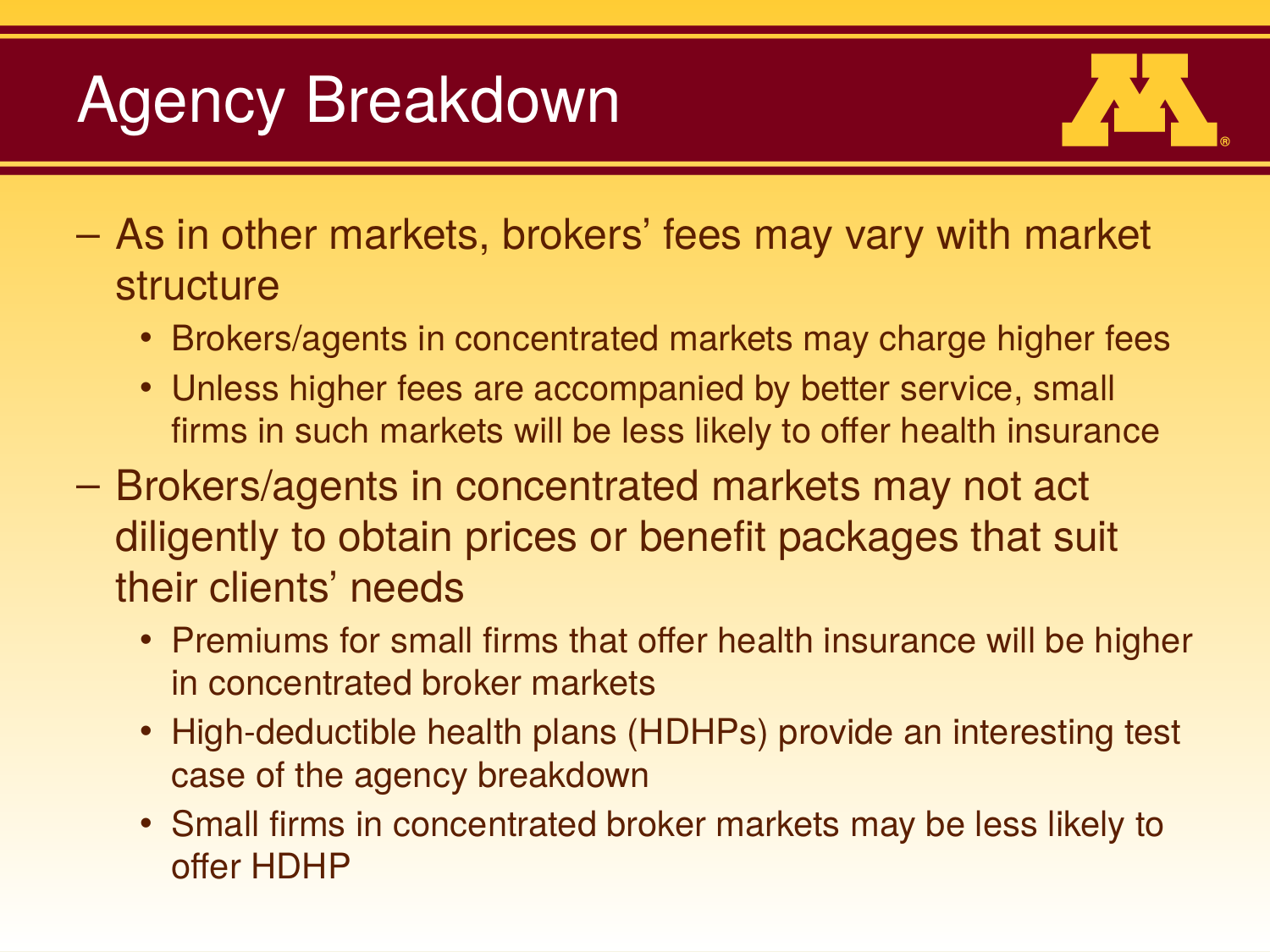

# Agency Breakdown
As in other markets, brokers’ fees may vary with market structure
Brokers/agents in concentrated markets may charge higher fees
Unless higher fees are accompanied by better service, small firms in such markets will be less likely to offer health insurance
Brokers/agents in concentrated markets may not act diligently to obtain prices or benefit packages that suit their clients’ needs
Premiums for small firms that offer health insurance will be higher in concentrated broker markets
High-deductible health plans (HDHPs) provide an interesting test case of the agency breakdown
Small firms in concentrated broker markets may be less likely to offer HDHP